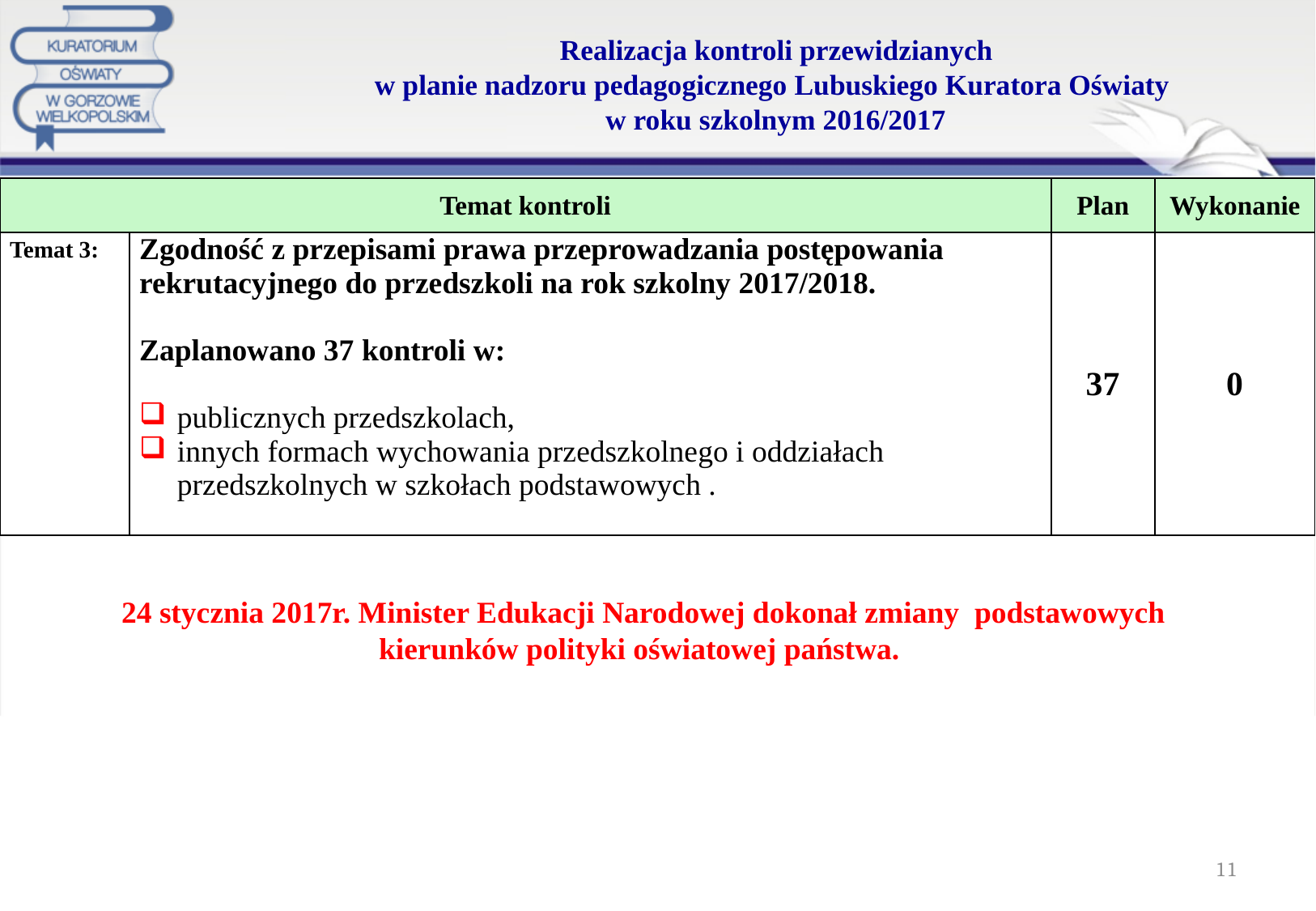

# Realizacja kontroli przewidzianych w planie nadzoru pedagogicznego Lubuskiego Kuratora Oświaty w roku szkolnym 2016/2017

| Temat kontroli |  | Plan | Wykonanie |
| --- | --- | --- | --- |
| Temat 3: | Zgodność z przepisami prawa przeprowadzania postępowania rekrutacyjnego do przedszkoli na rok szkolny 2017/2018. Zaplanowano 37 kontroli w: publicznych przedszkolach, innych formach wychowania przedszkolnego i oddziałach przedszkolnych w szkołach podstawowych . | 37 | 0 |
24 stycznia 2017r. Minister Edukacji Narodowej dokonał zmiany  podstawowych kierunków polityki oświatowej państwa.
11